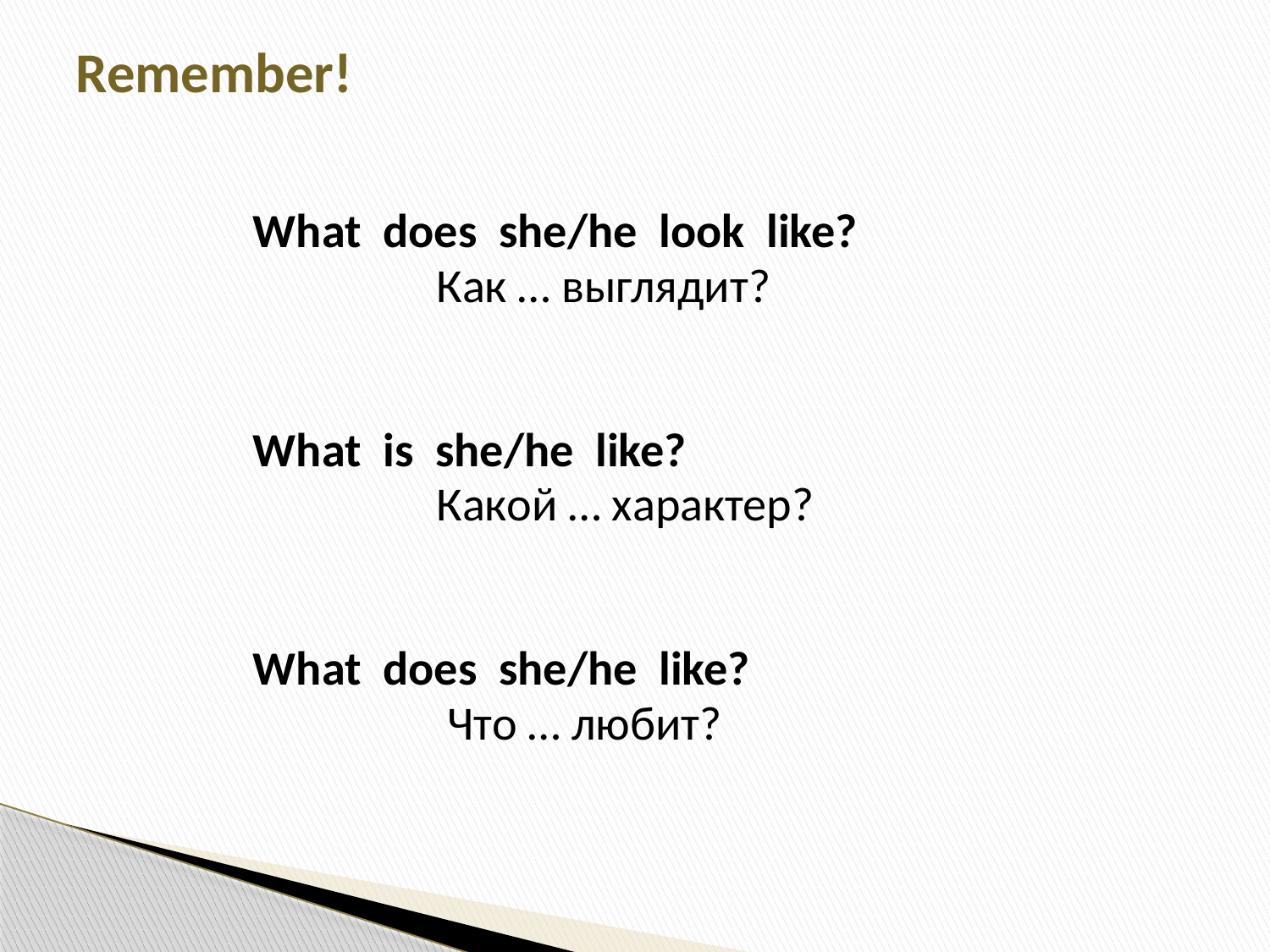

# Remember!
               What  does  she/he  look  like?
                                Как … выглядит?

               What  is  she/he  like?
                                Какой … характер?

               What  does  she/he  like?
                                 Что … любит?